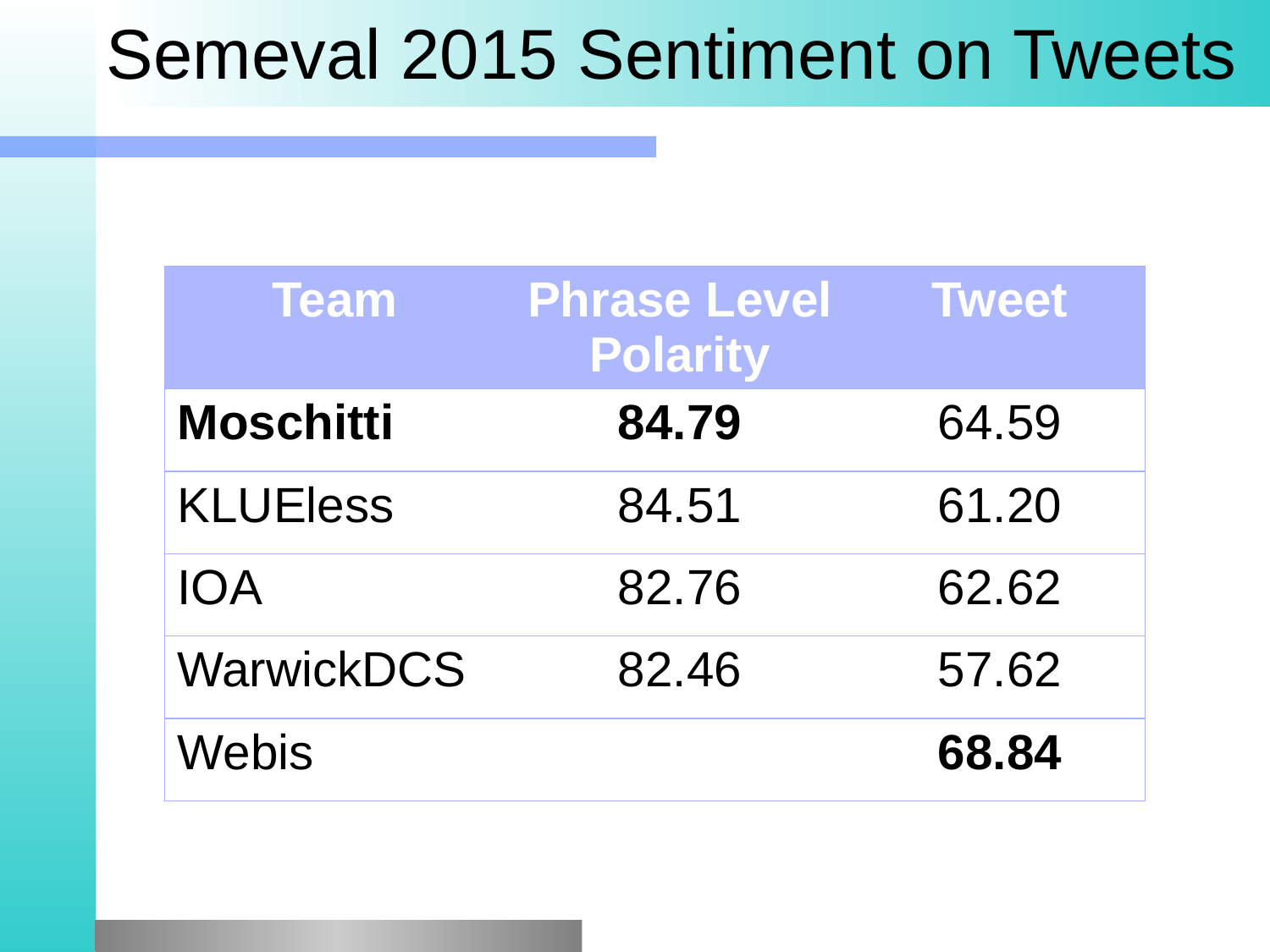

# Semeval 2015 Sentiment on Tweets
| Team | Phrase Level Polarity | Tweet |
| --- | --- | --- |
| Moschitti | 84.79 | 64.59 |
| KLUEless | 84.51 | 61.20 |
| IOA | 82.76 | 62.62 |
| WarwickDCS | 82.46 | 57.62 |
| Webis |  | 68.84 |